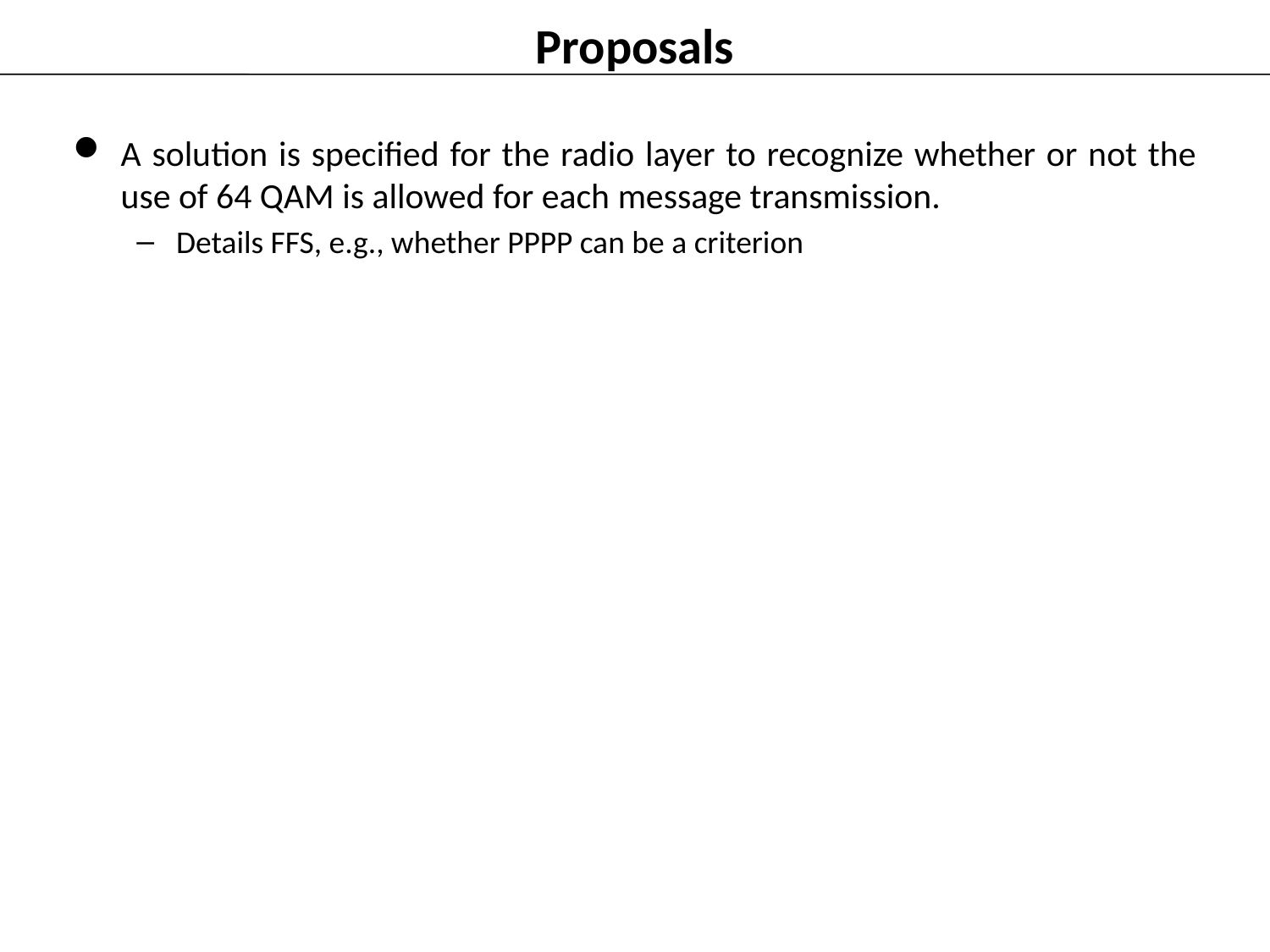

# Proposals
A solution is specified for the radio layer to recognize whether or not the use of 64 QAM is allowed for each message transmission.
Details FFS, e.g., whether PPPP can be a criterion